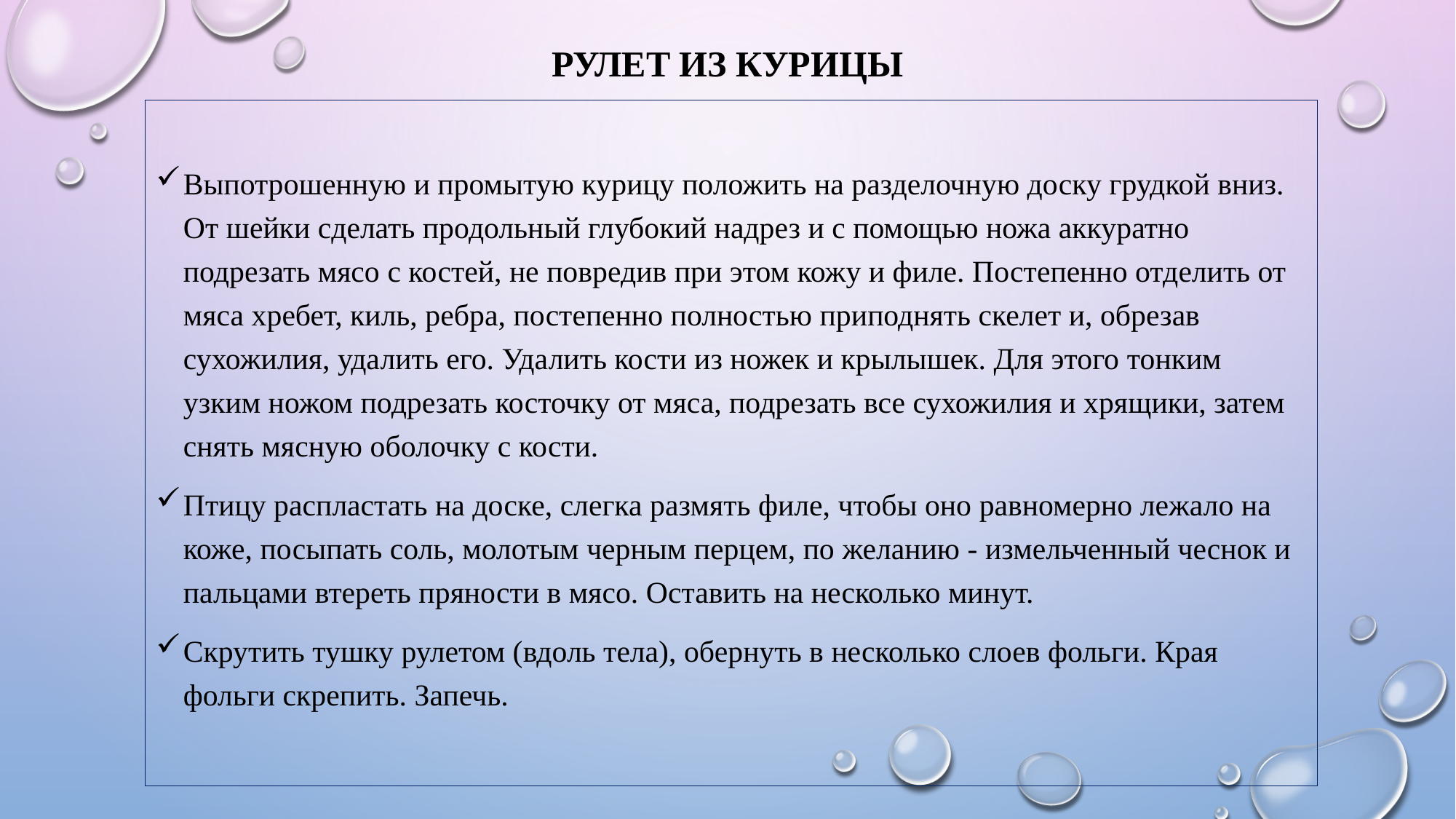

# Рулет из курицы

Выпотрошенную и промытую курицу положить на разделочную доску грудкой вниз. От шейки сделать продольный глубокий надрез и с помощью ножа аккуратно подрезать мясо с костей, не повредив при этом кожу и филе. Постепенно отделить от мяса хребет, киль, ребра, постепенно полностью приподнять скелет и, обрезав сухожилия, удалить его. Удалить кости из ножек и крылышек. Для этого тонким узким ножом подрезать косточку от мяса, подрезать все сухожилия и хрящики, затем снять мясную оболочку с кости.
Птицу распластать на доске, слегка размять филе, чтобы оно равномерно лежало на коже, посыпать соль, молотым черным перцем, по желанию - измельченный чеснок и пальцами втереть пряности в мясо. Оставить на несколько минут.
Скрутить тушку рулетом (вдоль тела), обернуть в несколько слоев фольги. Края фольги скрепить. Запечь.